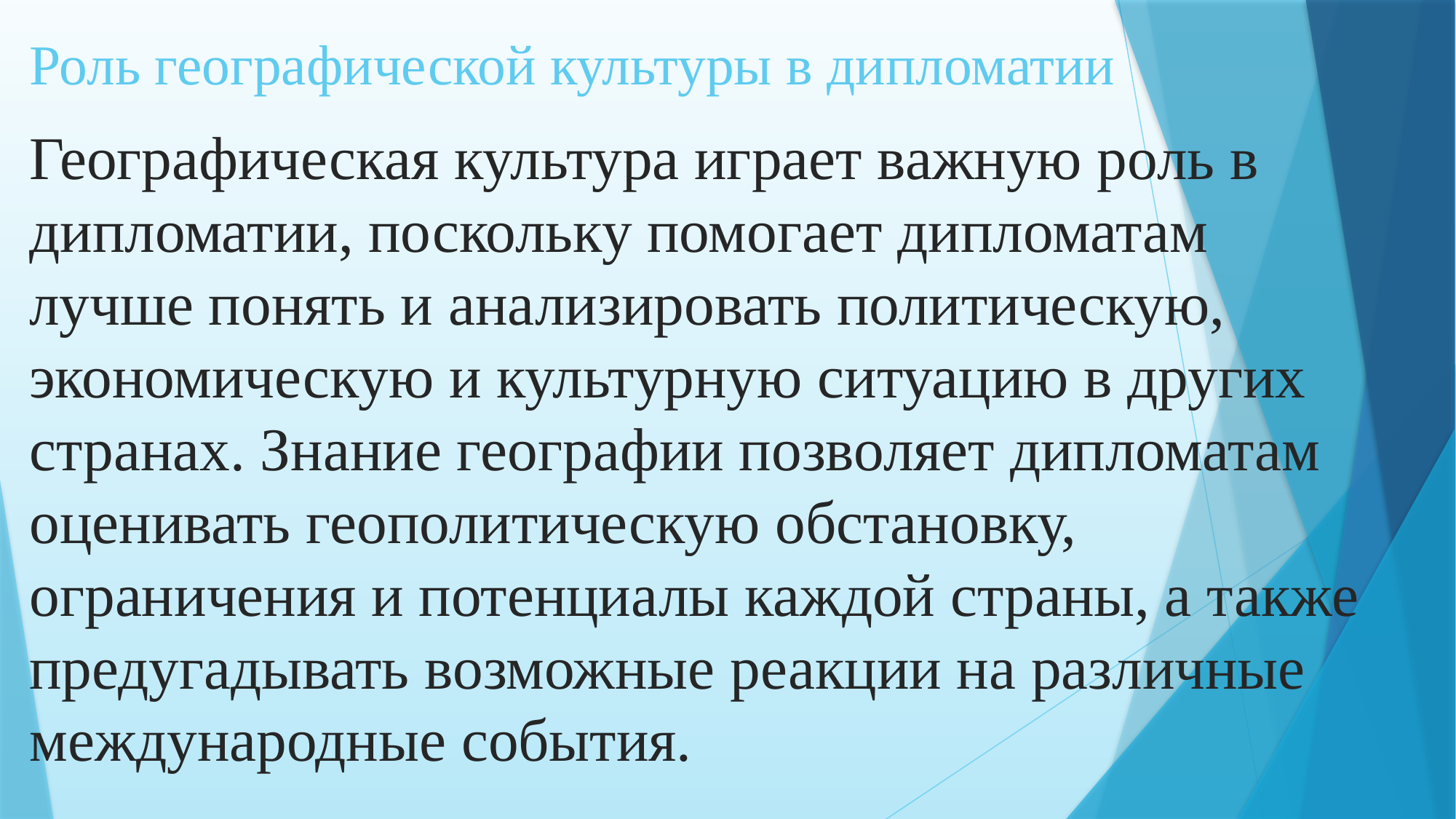

# Роль географической культуры в дипломатии
Географическая культура играет важную роль в дипломатии, поскольку помогает дипломатам лучше понять и анализировать политическую, экономическую и культурную ситуацию в других странах. Знание географии позволяет дипломатам оценивать геополитическую обстановку, ограничения и потенциалы каждой страны, а также предугадывать возможные реакции на различные международные события.